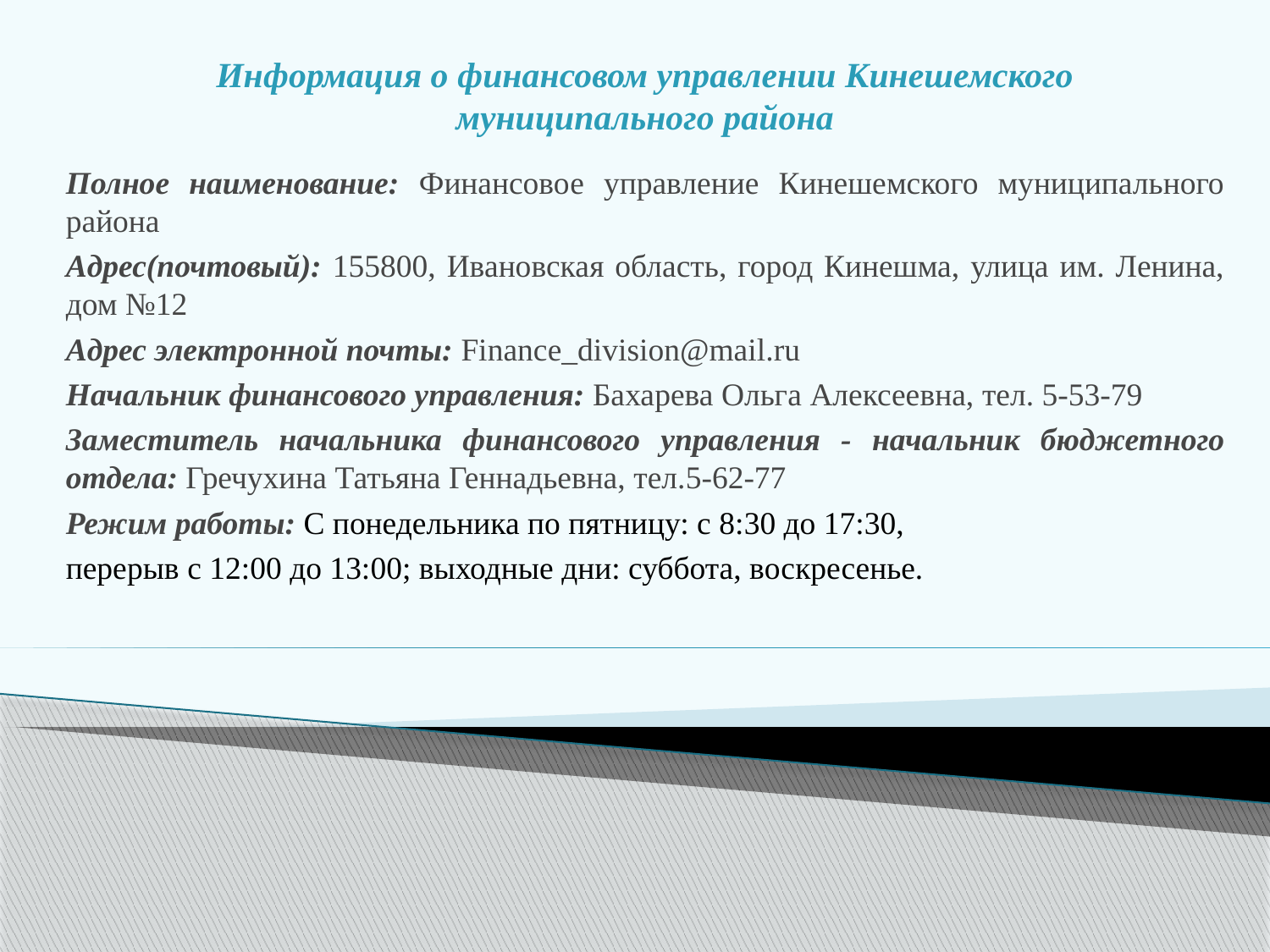

Информация о финансовом управлении Кинешемского муниципального района
Полное наименование: Финансовое управление Кинешемского муниципального района
Адрес(почтовый): 155800, Ивановская область, город Кинешма, улица им. Ленина, дом №12
Адрес электронной почты: Finance_division@mail.ru
Начальник финансового управления: Бахарева Ольга Алексеевна, тел. 5-53-79
Заместитель начальника финансового управления - начальник бюджетного отдела: Гречухина Татьяна Геннадьевна, тел.5-62-77
Режим работы: C понедельника по пятницу: с 8:30 до 17:30,
перерыв с 12:00 до 13:00; выходные дни: суббота, воскресенье.